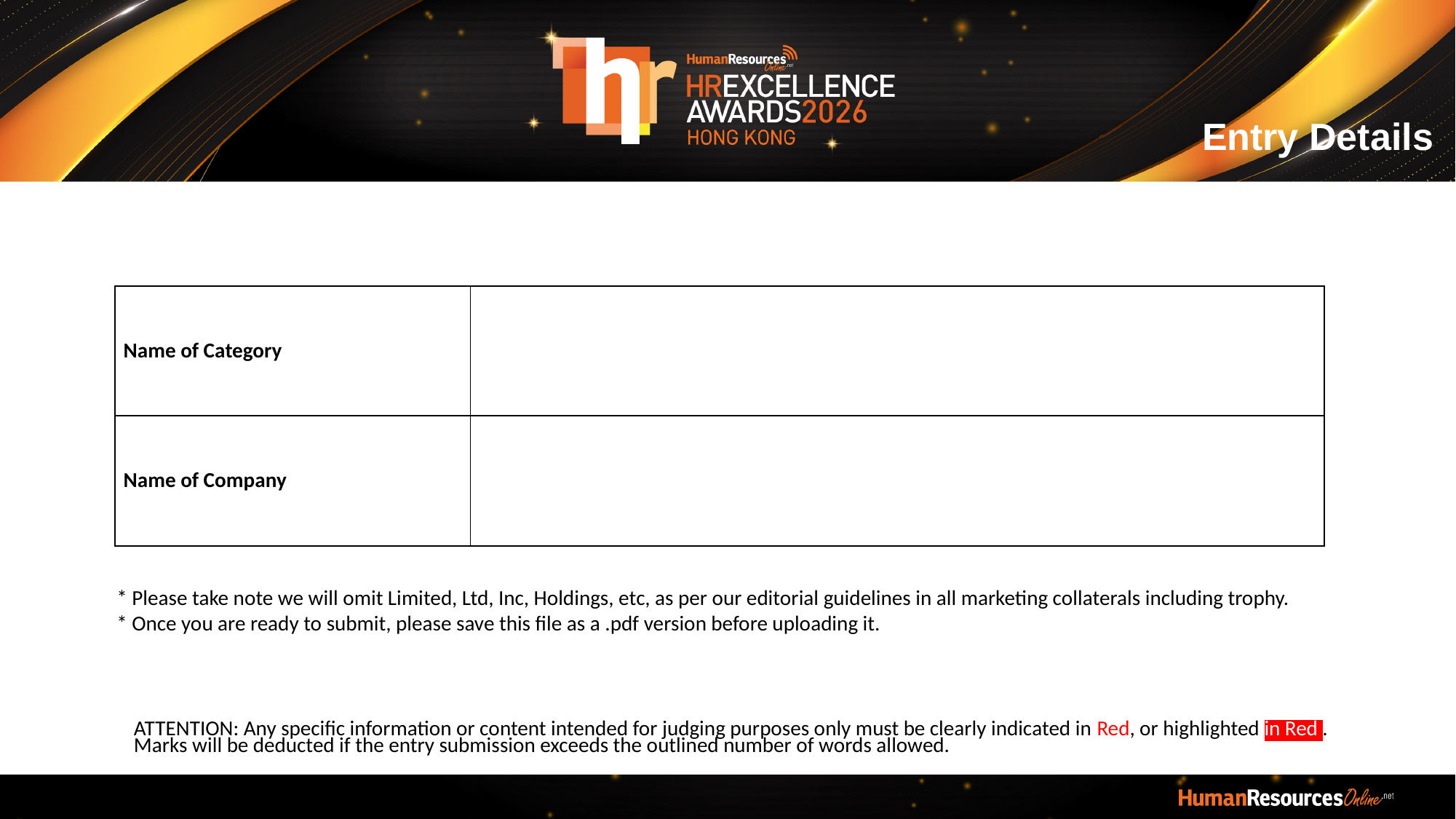

Entry Details
| Name of Category |  |
| --- | --- |
| Name of Company |  |
* Please take note we will omit Limited, Ltd, Inc, Holdings, etc, as per our editorial guidelines in all marketing collaterals including trophy.
* Once you are ready to submit, please save this file as a .pdf version before uploading it.
ATTENTION: Any specific information or content intended for judging purposes only must be clearly indicated in Red, or highlighted in Red .
Marks will be deducted if the entry submission exceeds the outlined number of words allowed.